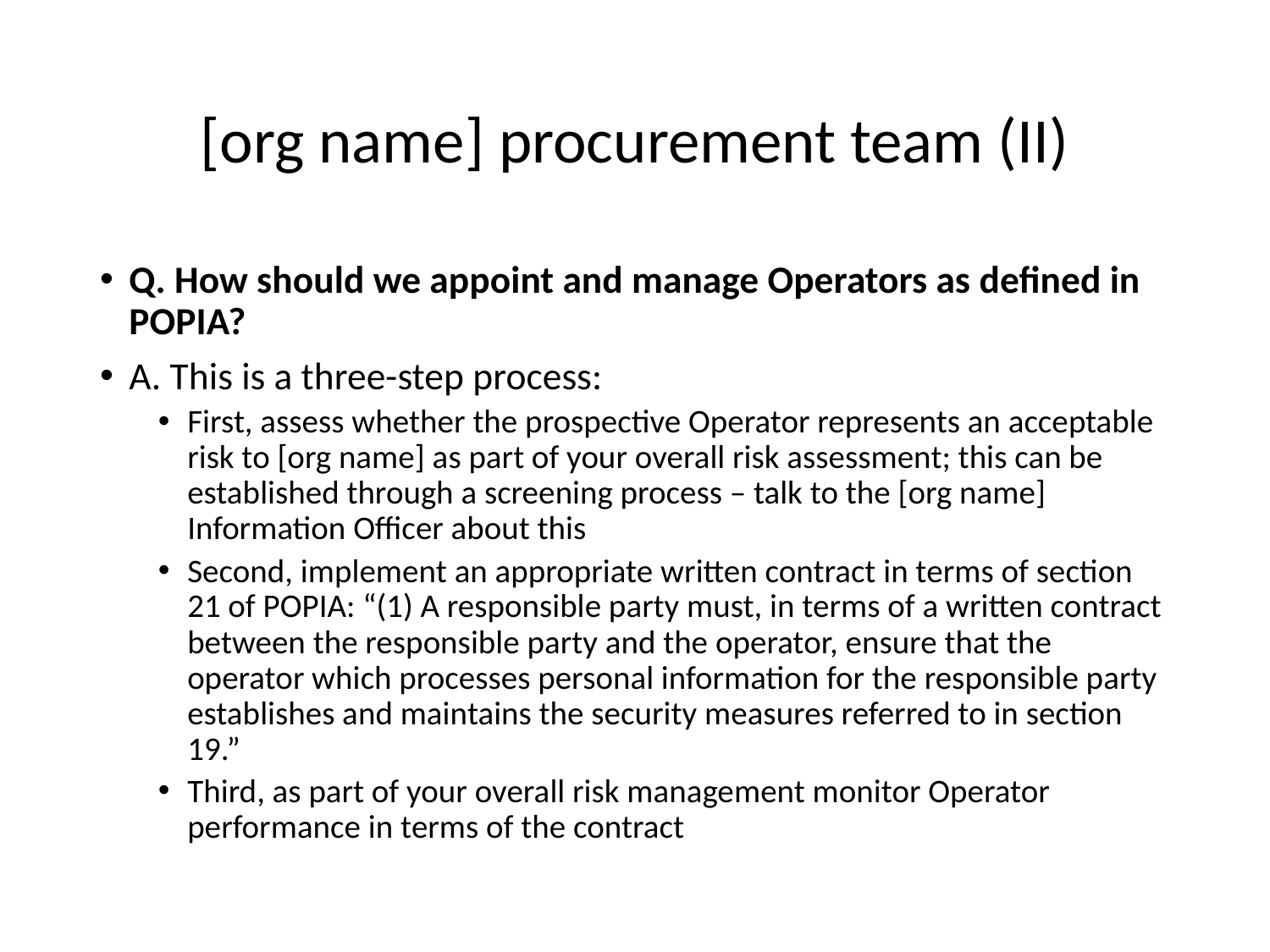

# [org name] procurement team (II)
Q. How should we appoint and manage Operators as defined in POPIA?
A. This is a three-step process:
First, assess whether the prospective Operator represents an acceptable risk to [org name] as part of your overall risk assessment; this can be established through a screening process – talk to the [org name] Information Officer about this
Second, implement an appropriate written contract in terms of section 21 of POPIA: “(1) A responsible party must, in terms of a written contract between the responsible party and the operator, ensure that the operator which processes personal information for the responsible party establishes and maintains the security measures referred to in section 19.”
Third, as part of your overall risk management monitor Operator performance in terms of the contract